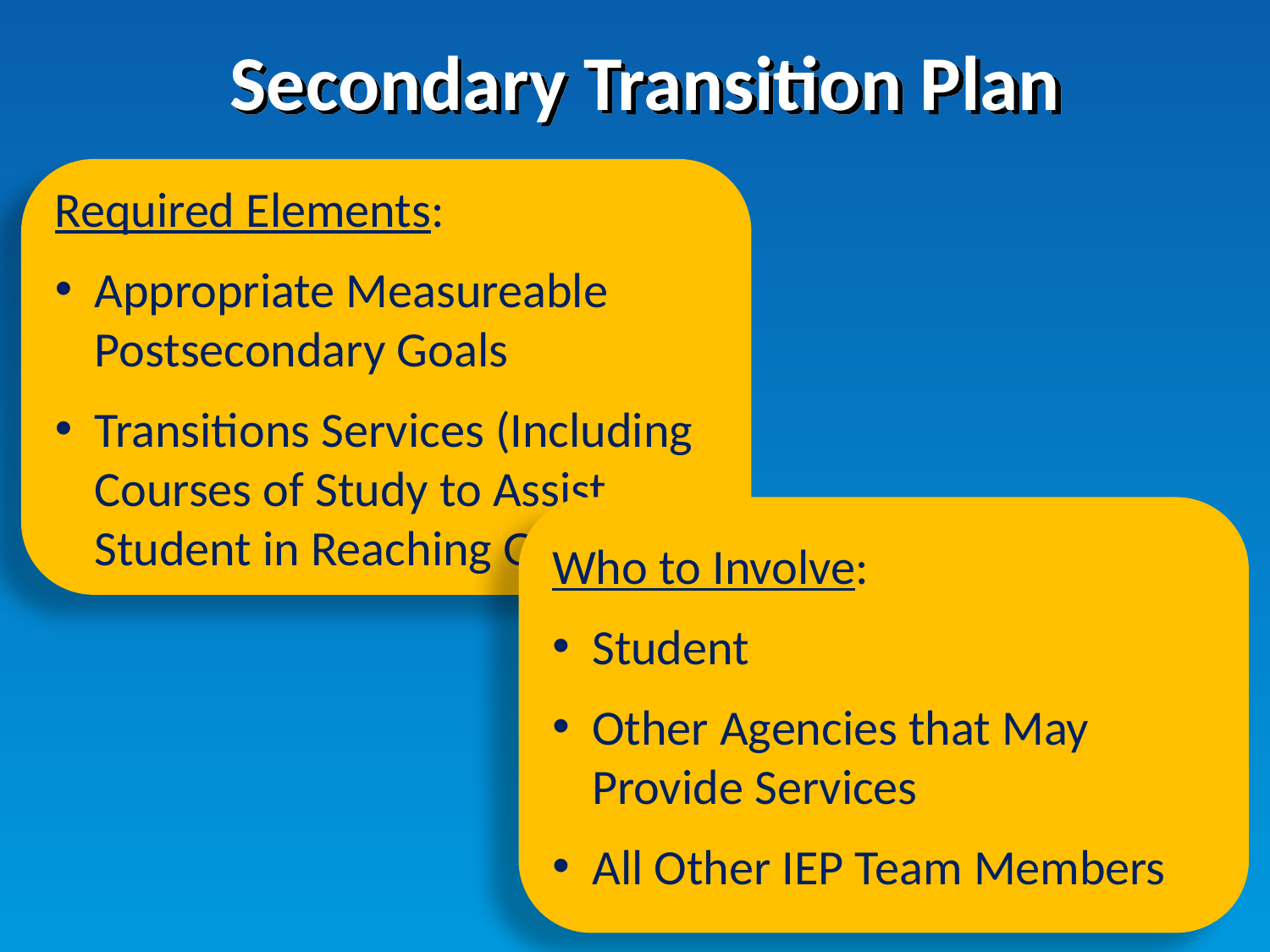

# Secondary Transition Plan
Required Elements:
Appropriate Measureable Postsecondary Goals
Transitions Services (Including Courses of Study to Assist Student in Reaching Goals)
Who to Involve:
Student
Other Agencies that May Provide Services
All Other IEP Team Members